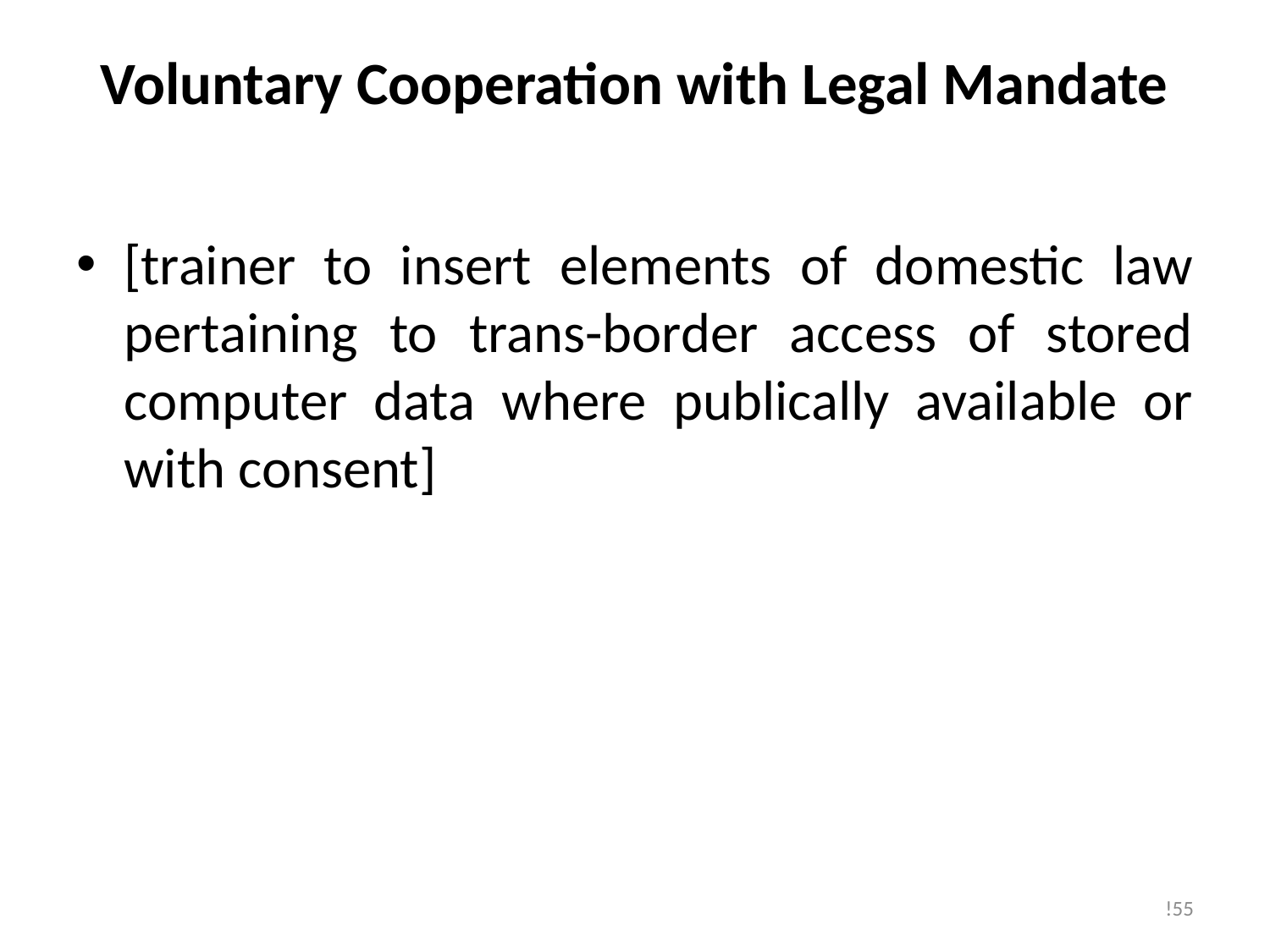

# Voluntary Cooperation with Legal Mandate
[trainer to insert elements of domestic law pertaining to trans-border access of stored computer data where publically available or with consent]
!55